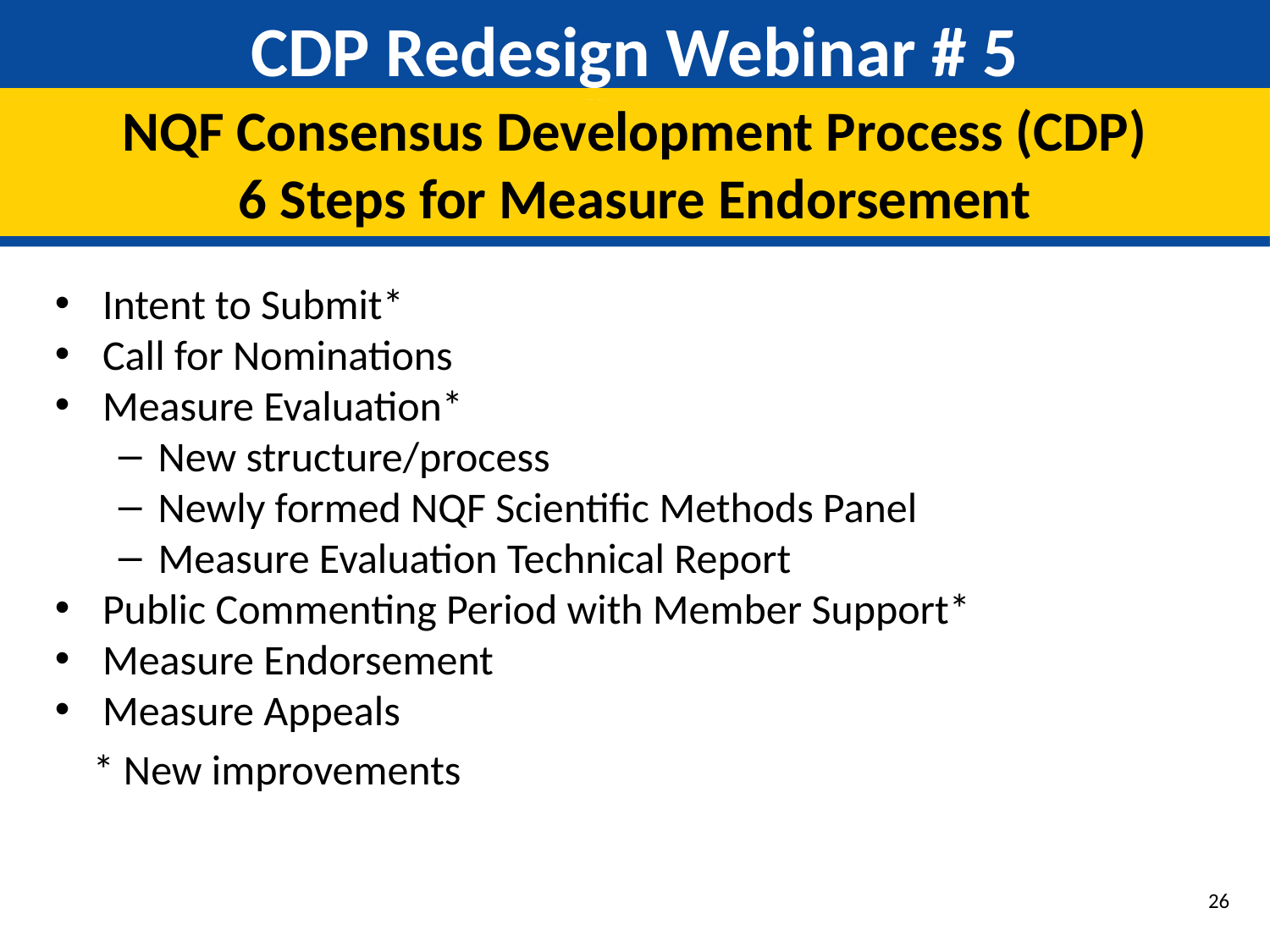

# CDP Redesign Webinar # 5
NQF Consensus Development Process (CDP)
6 Steps for Measure Endorsement
Intent to Submit*
Call for Nominations
Measure Evaluation*
New structure/process
Newly formed NQF Scientific Methods Panel
Measure Evaluation Technical Report
Public Commenting Period with Member Support*
Measure Endorsement
Measure Appeals
* New improvements